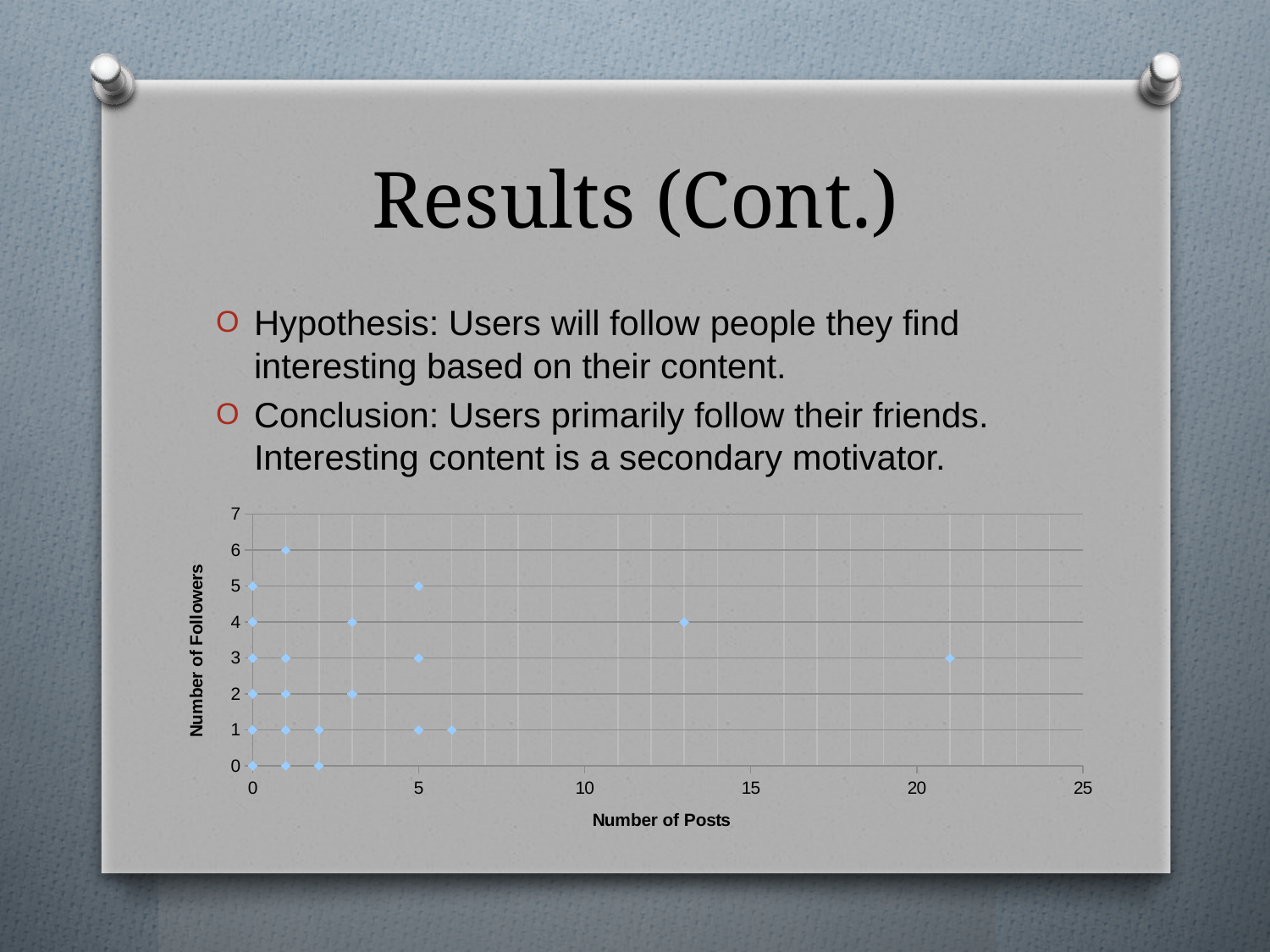

# Results (Cont.)
Hypothesis: Users will follow people they find interesting based on their content.
Conclusion: Users primarily follow their friends. Interesting content is a secondary motivator.

### Chart

| Category |  followed by |
|---|---|